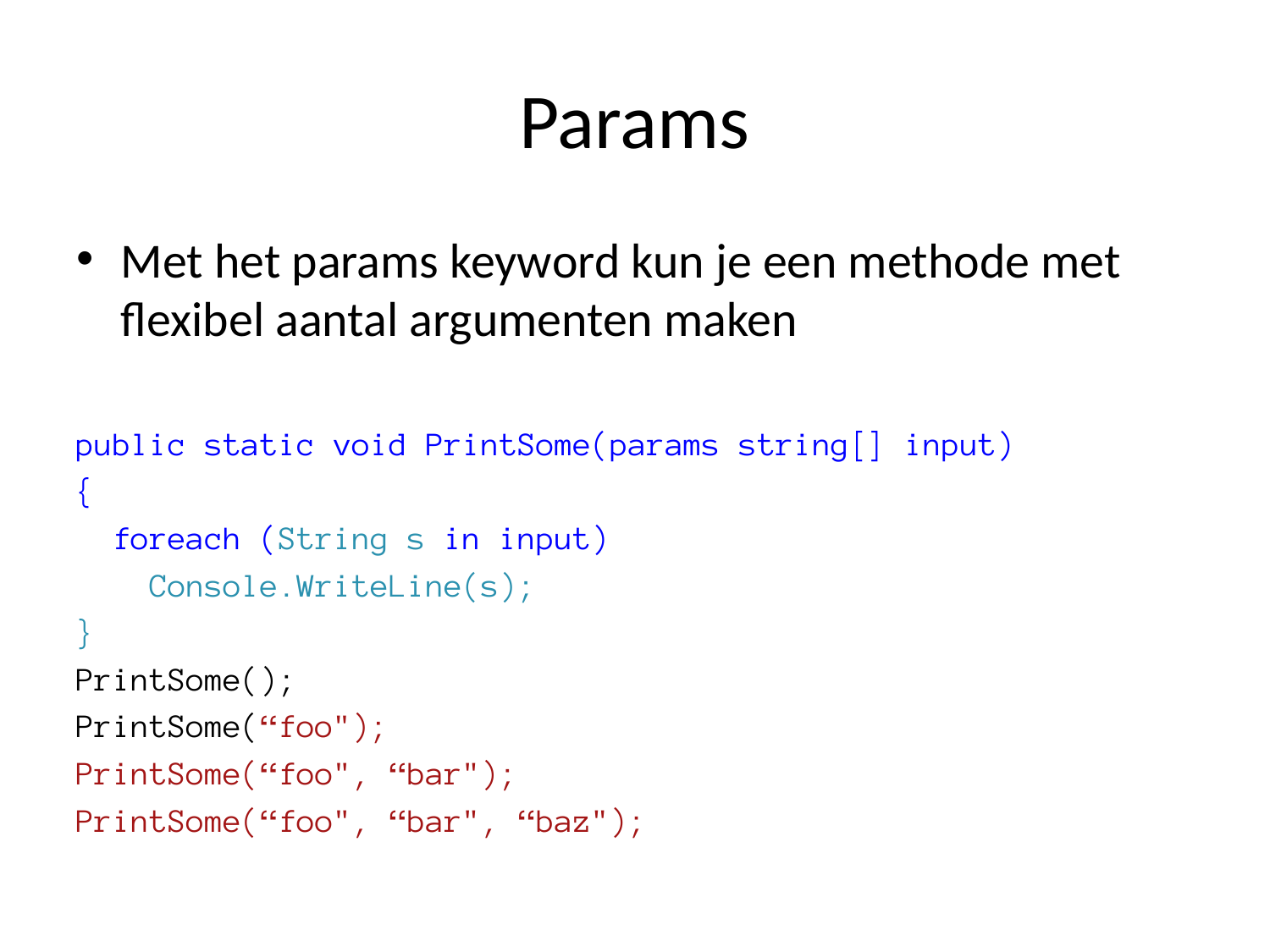

# Params
Met het params keyword kun je een methode met flexibel aantal argumenten maken

public static void PrintSome(params string[] input)
{
  foreach (String s in input)
    Console.WriteLine(s);
}
PrintSome();
PrintSome(“foo");
PrintSome(“foo", “bar");
PrintSome(“foo", “bar", “baz");